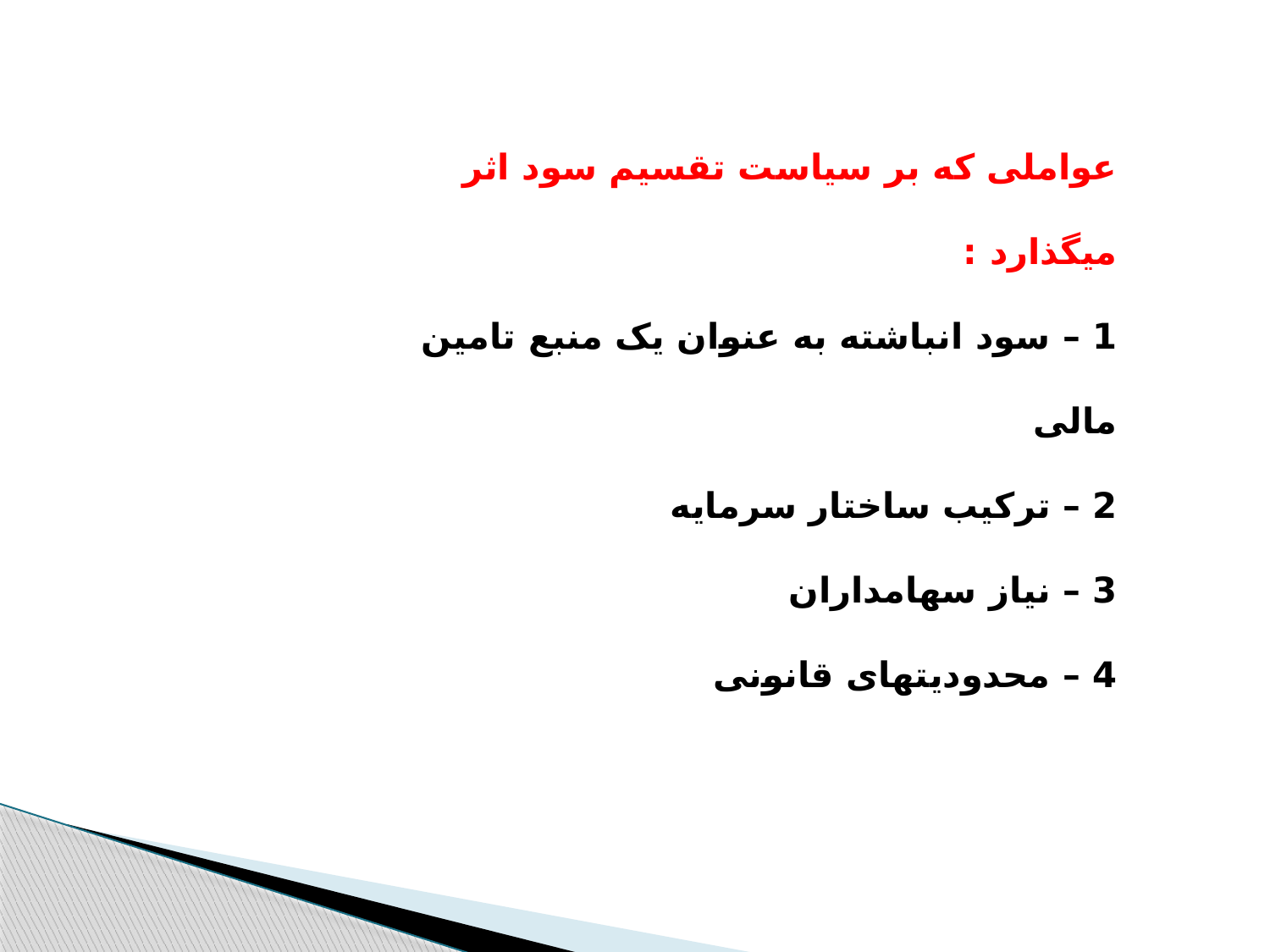

عواملی که بر سیاست تقسیم سود اثر میگذارد :
1 – سود انباشته به عنوان یک منبع تامین مالی
2 – ترکیب ساختار سرمایه
3 – نیاز سهامداران
4 – محدودیتهای قانونی